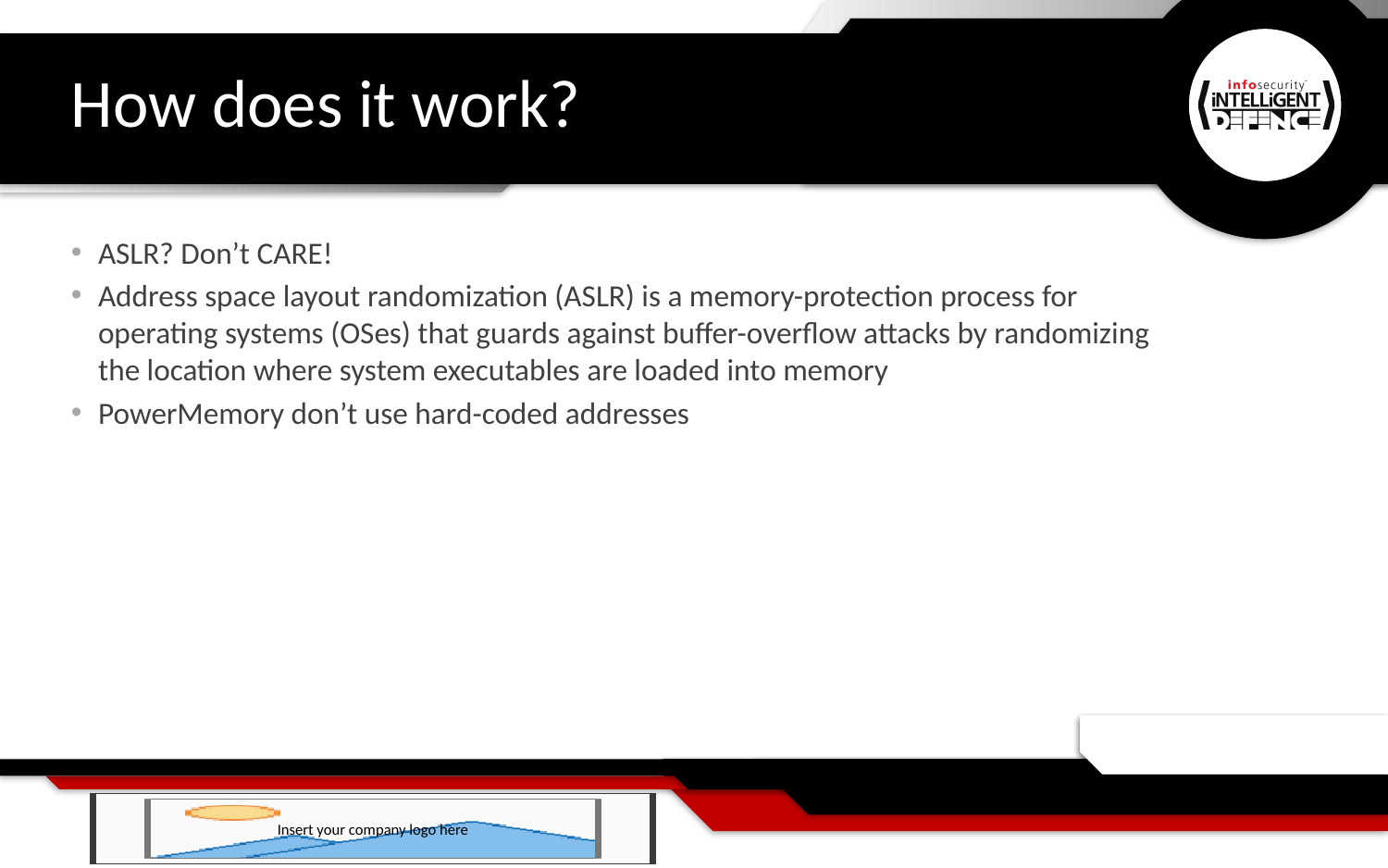

# How does it work?
ASLR? Don’t CARE!
Address space layout randomization (ASLR) is a memory-protection process for operating systems (OSes) that guards against buffer-overflow attacks by randomizing the location where system executables are loaded into memory
PowerMemory don’t use hard-coded addresses